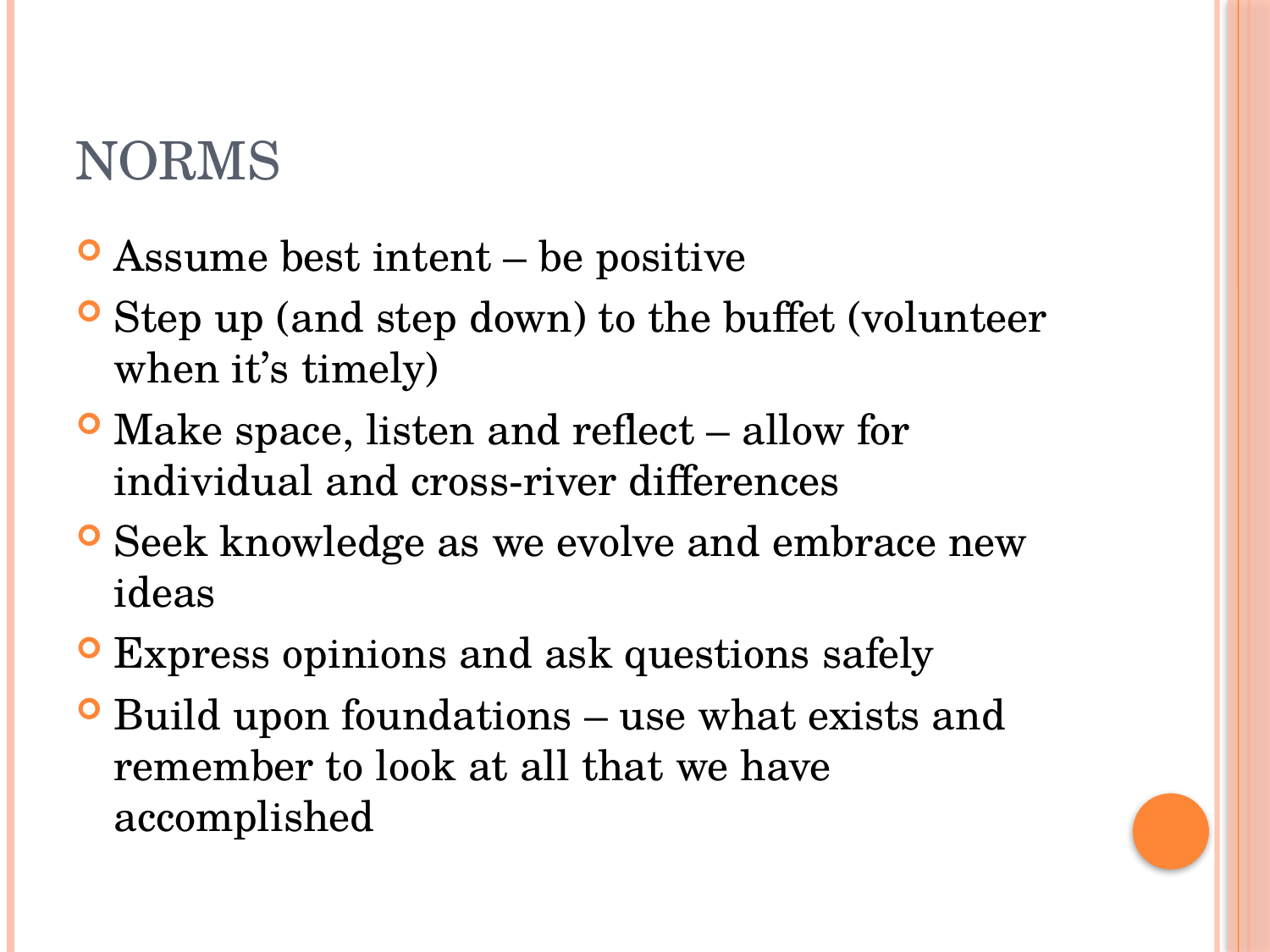

# Norms
Assume best intent – be positive
Step up (and step down) to the buffet (volunteer when it’s timely)
Make space, listen and reflect – allow for individual and cross-river differences
Seek knowledge as we evolve and embrace new ideas
Express opinions and ask questions safely
Build upon foundations – use what exists and remember to look at all that we have accomplished